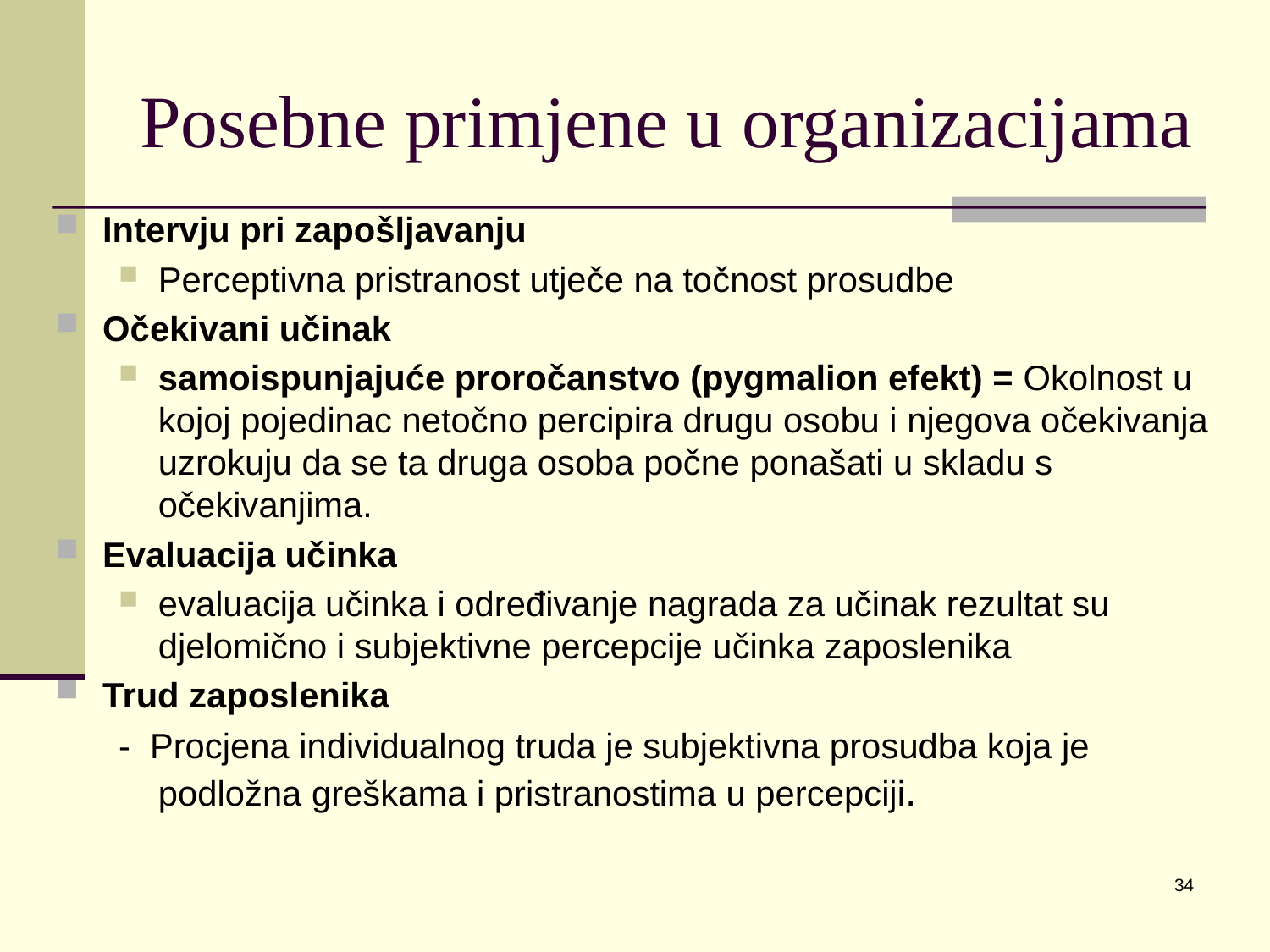

# Posebne primjene u organizacijama
Intervju pri zapošljavanju
Perceptivna pristranost utječe na točnost prosudbe
Očekivani učinak
samoispunjajuće proročanstvo (pygmalion efekt) = Okolnost u kojoj pojedinac netočno percipira drugu osobu i njegova očekivanja uzrokuju da se ta druga osoba počne ponašati u skladu s očekivanjima.
Evaluacija učinka
evaluacija učinka i određivanje nagrada za učinak rezultat su djelomično i subjektivne percepcije učinka zaposlenika
Trud zaposlenika
-  Procjena individualnog truda je subjektivna prosudba koja je podložna greškama i pristranostima u percepciji.
34